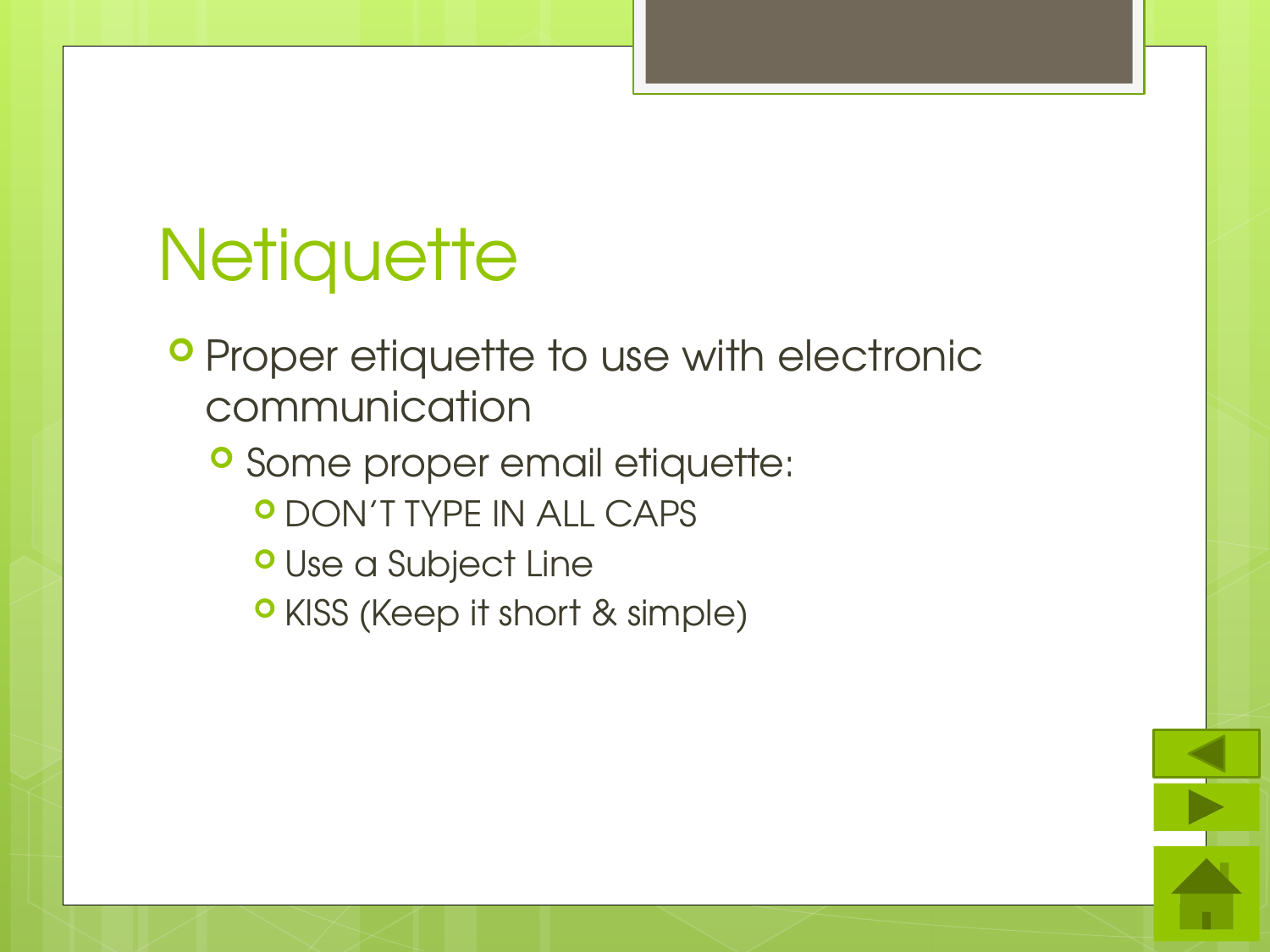

# Netiquette
Proper etiquette to use with electronic communication
Some proper email etiquette:
DON’T TYPE IN ALL CAPS
Use a Subject Line
KISS (Keep it short & simple)